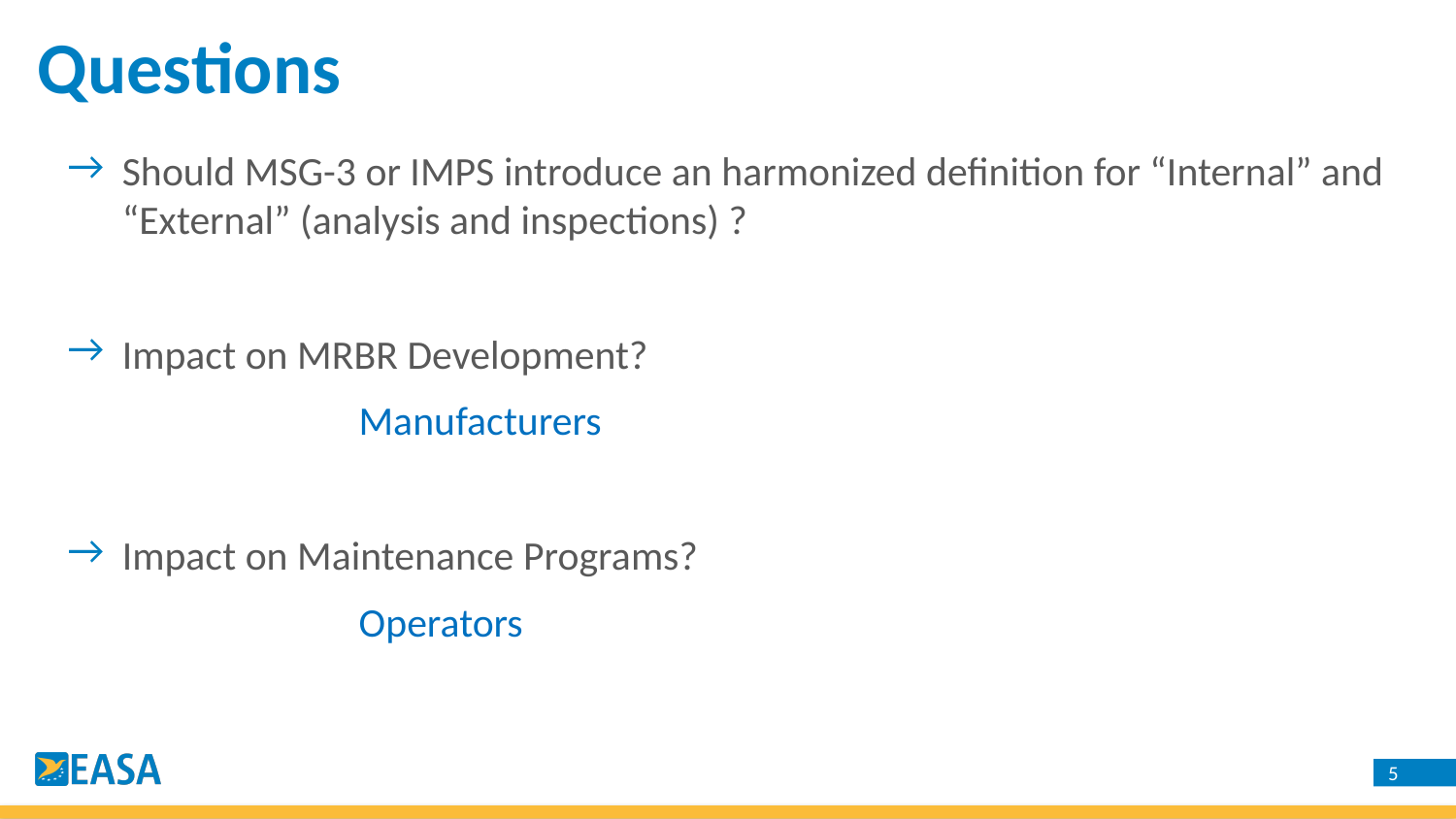

Questions

Should MSG-3 or IMPS introduce an harmonized definition for “Internal” and “External” (analysis and inspections) ?

Impact on MRBR Development?
		Manufacturers

Impact on Maintenance Programs?
		Operators